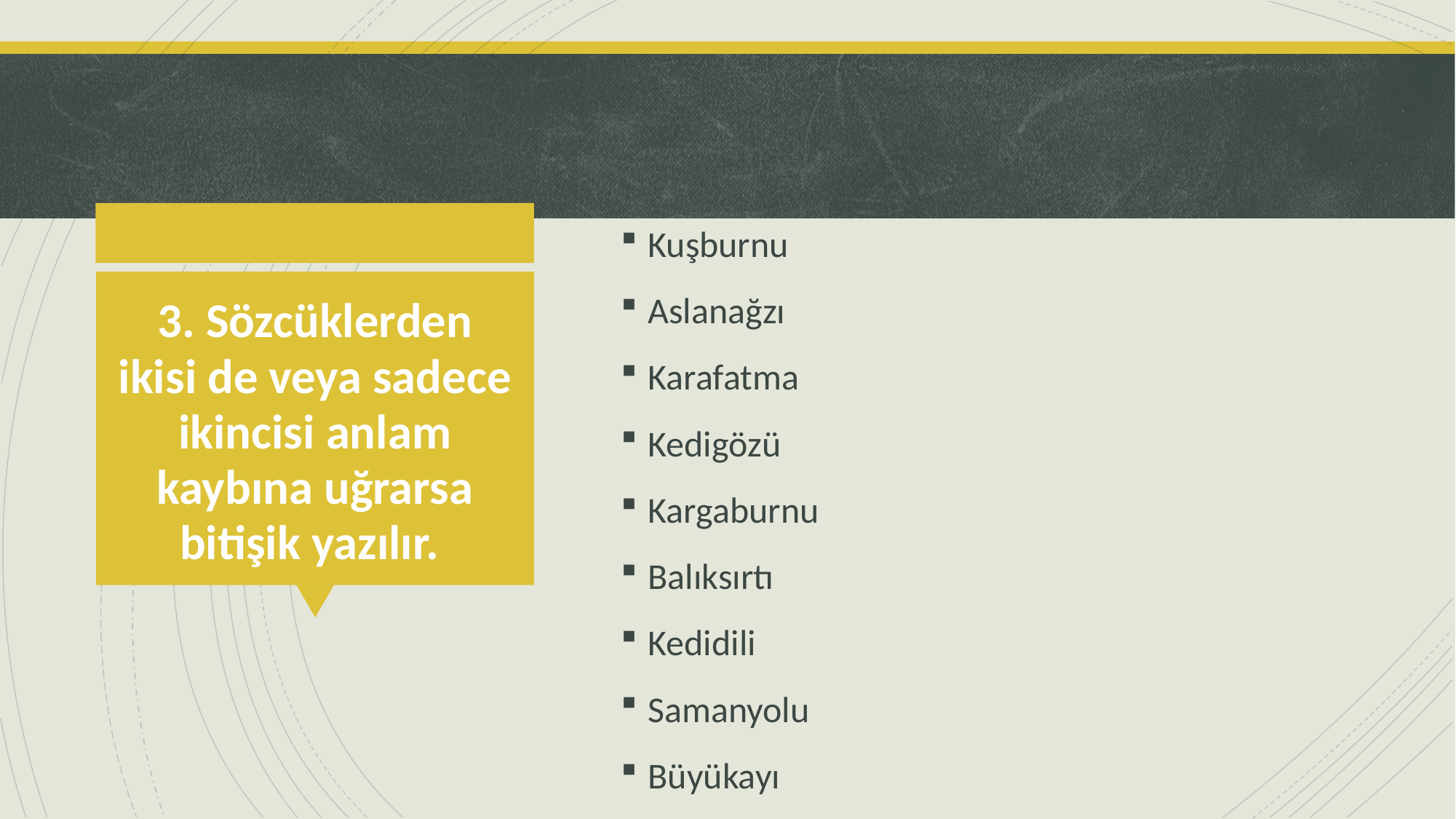

Kuşburnu
Aslanağzı
Karafatma
Kedigözü
Kargaburnu
Balıksırtı
Kedidili
Samanyolu
Büyükayı
# 3. Sözcüklerden ikisi de veya sadece ikincisi anlam kaybına uğrarsa bitişik yazılır.